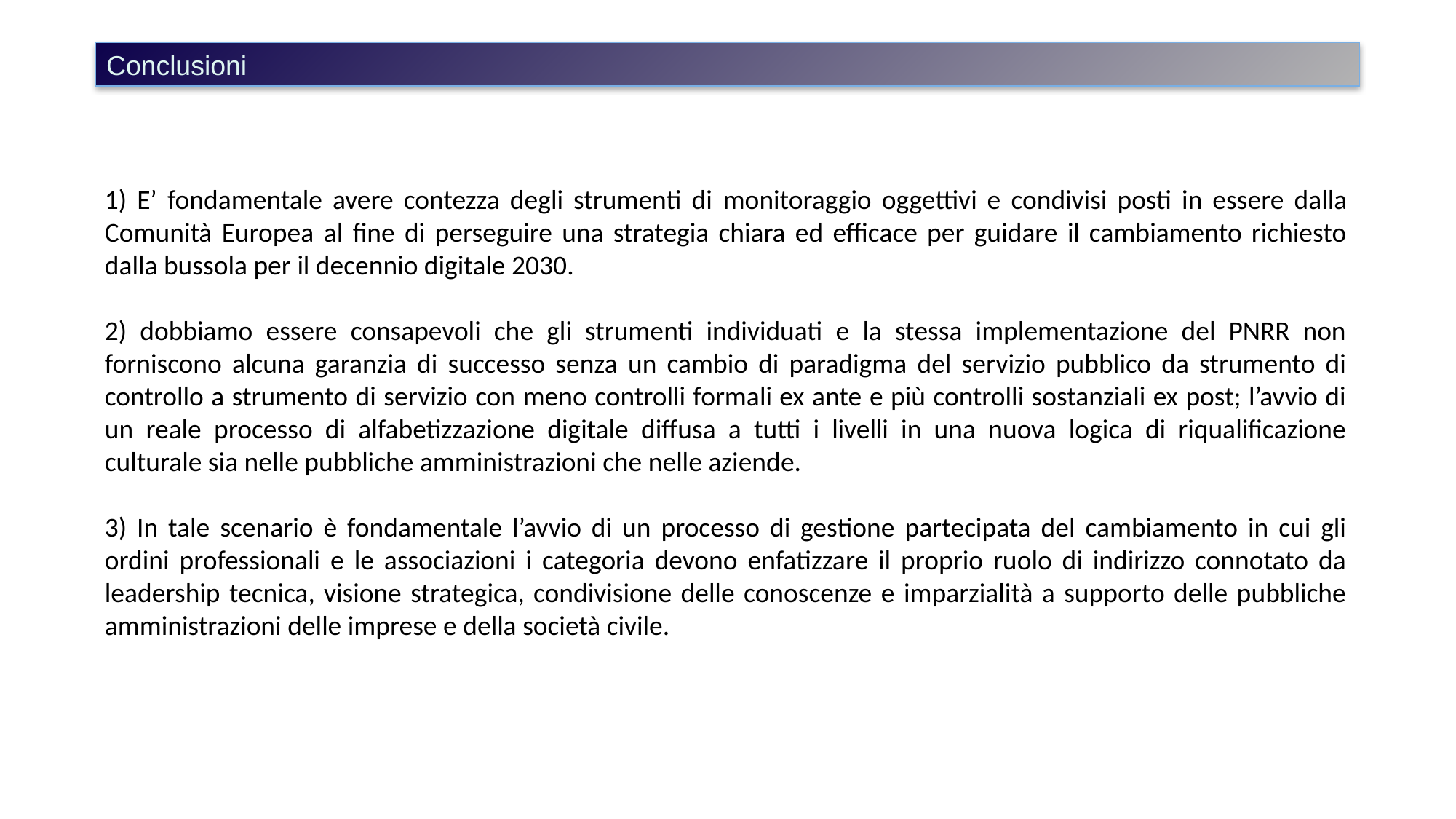

Conclusioni

1) E’ fondamentale avere contezza degli strumenti di monitoraggio oggettivi e condivisi posti in essere dalla Comunità Europea al fine di perseguire una strategia chiara ed efficace per guidare il cambiamento richiesto dalla bussola per il decennio digitale 2030.

2) dobbiamo essere consapevoli che gli strumenti individuati e la stessa implementazione del PNRR non forniscono alcuna garanzia di successo senza un cambio di paradigma del servizio pubblico da strumento di controllo a strumento di servizio con meno controlli formali ex ante e più controlli sostanziali ex post; l’avvio di un reale processo di alfabetizzazione digitale diffusa a tutti i livelli in una nuova logica di riqualificazione culturale sia nelle pubbliche amministrazioni che nelle aziende.

3) In tale scenario è fondamentale l’avvio di un processo di gestione partecipata del cambiamento in cui gli ordini professionali e le associazioni i categoria devono enfatizzare il proprio ruolo di indirizzo connotato da leadership tecnica, visione strategica, condivisione delle conoscenze e imparzialità a supporto delle pubbliche amministrazioni delle imprese e della società civile.